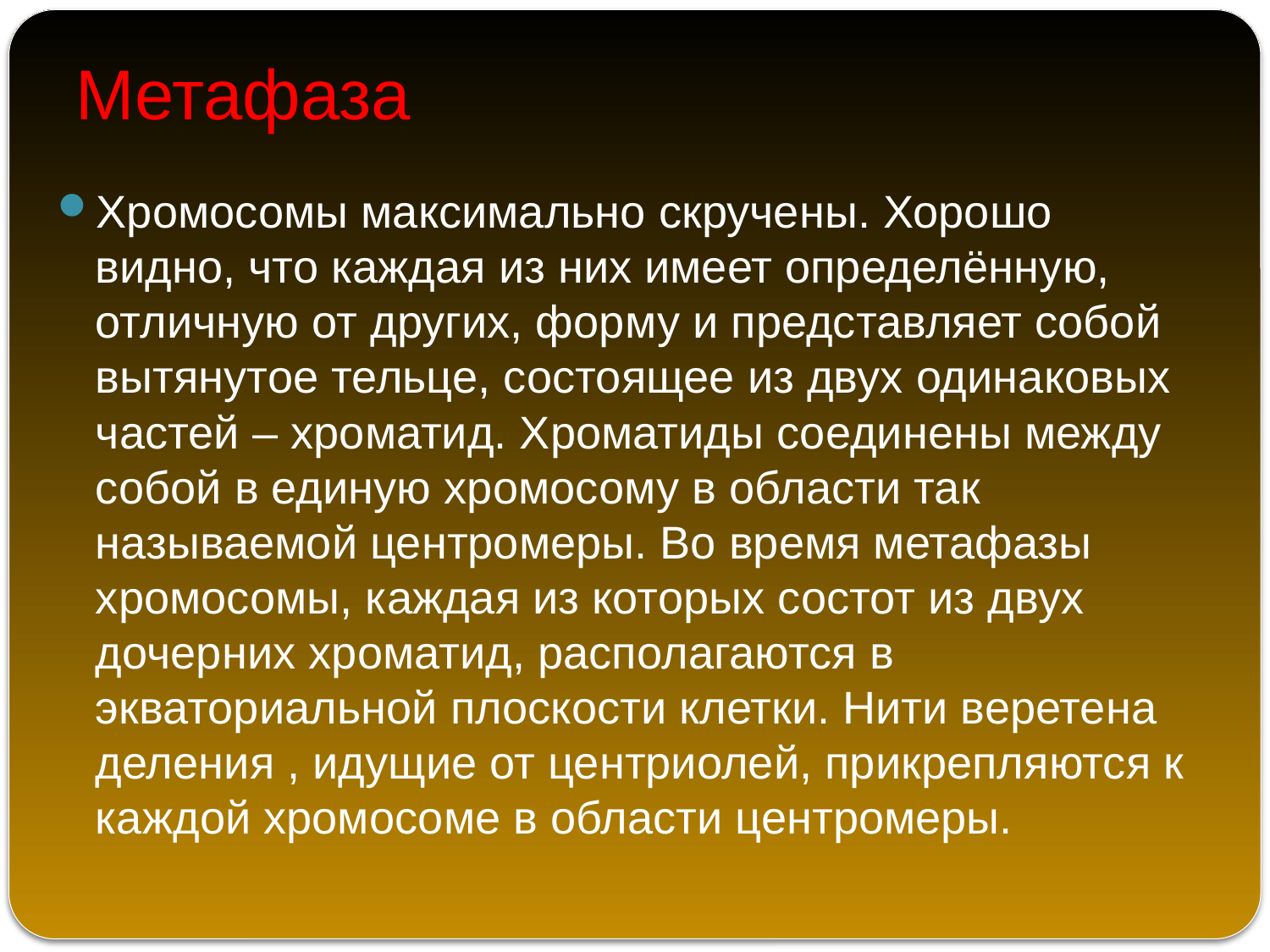

# Метафаза
Хромосомы максимально скручены. Хорошо видно, что каждая из них имеет определённую, отличную от других, форму и представляет собой вытянутое тельце, состоящее из двух одинаковых частей – хроматид. Хроматиды соединены между собой в единую хромосому в области так называемой центромеры. Во время метафазы хромосомы, каждая из которых состот из двух дочерних хроматид, располагаются в экваториальной плоскости клетки. Нити веретена деления , идущие от центриолей, прикрепляются к каждой хромосоме в области центромеры.